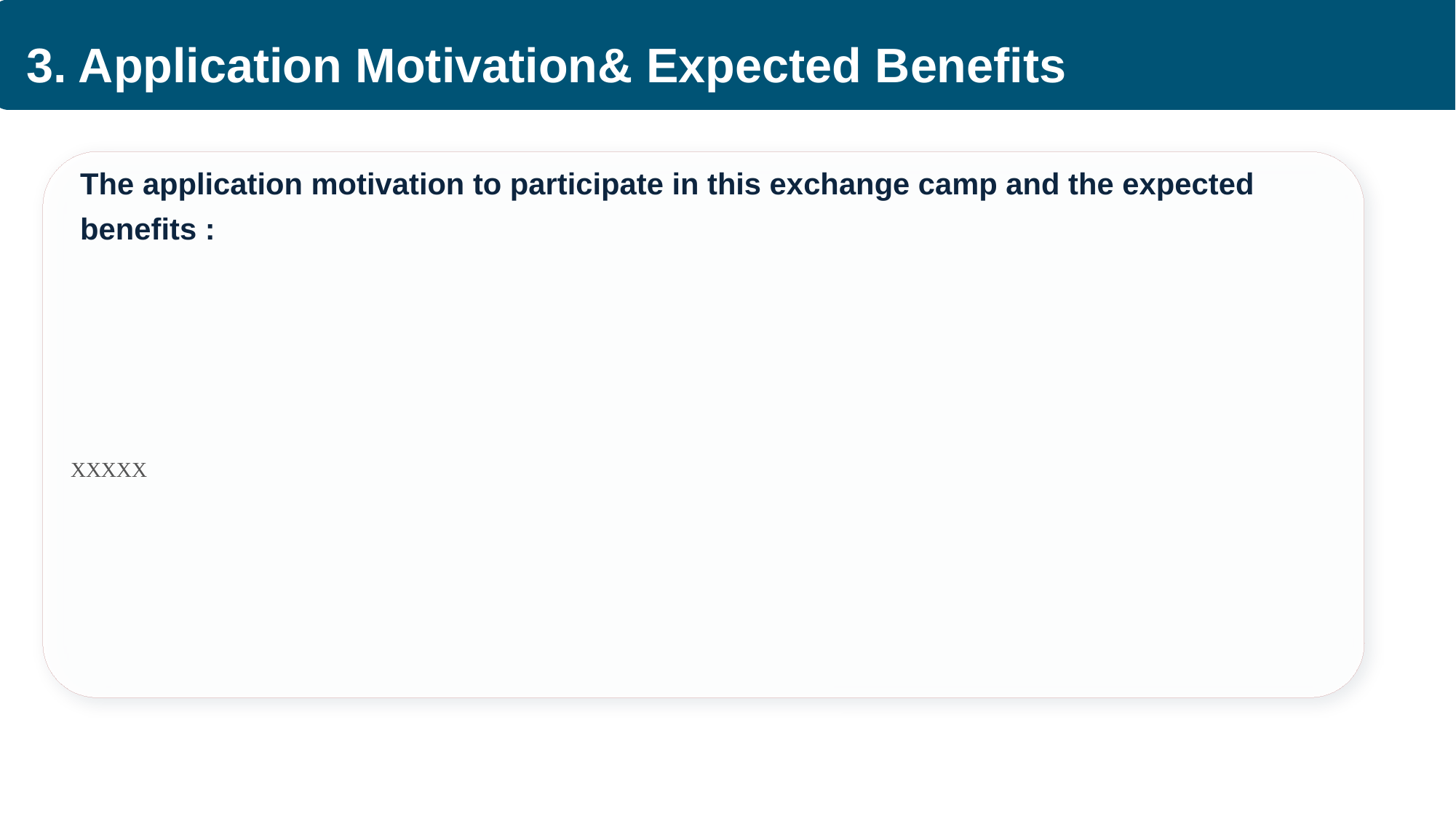

3. Application Motivation& Expected Benefits

The application motivation to participate in this exchange camp and the expected benefits :
XXXXX